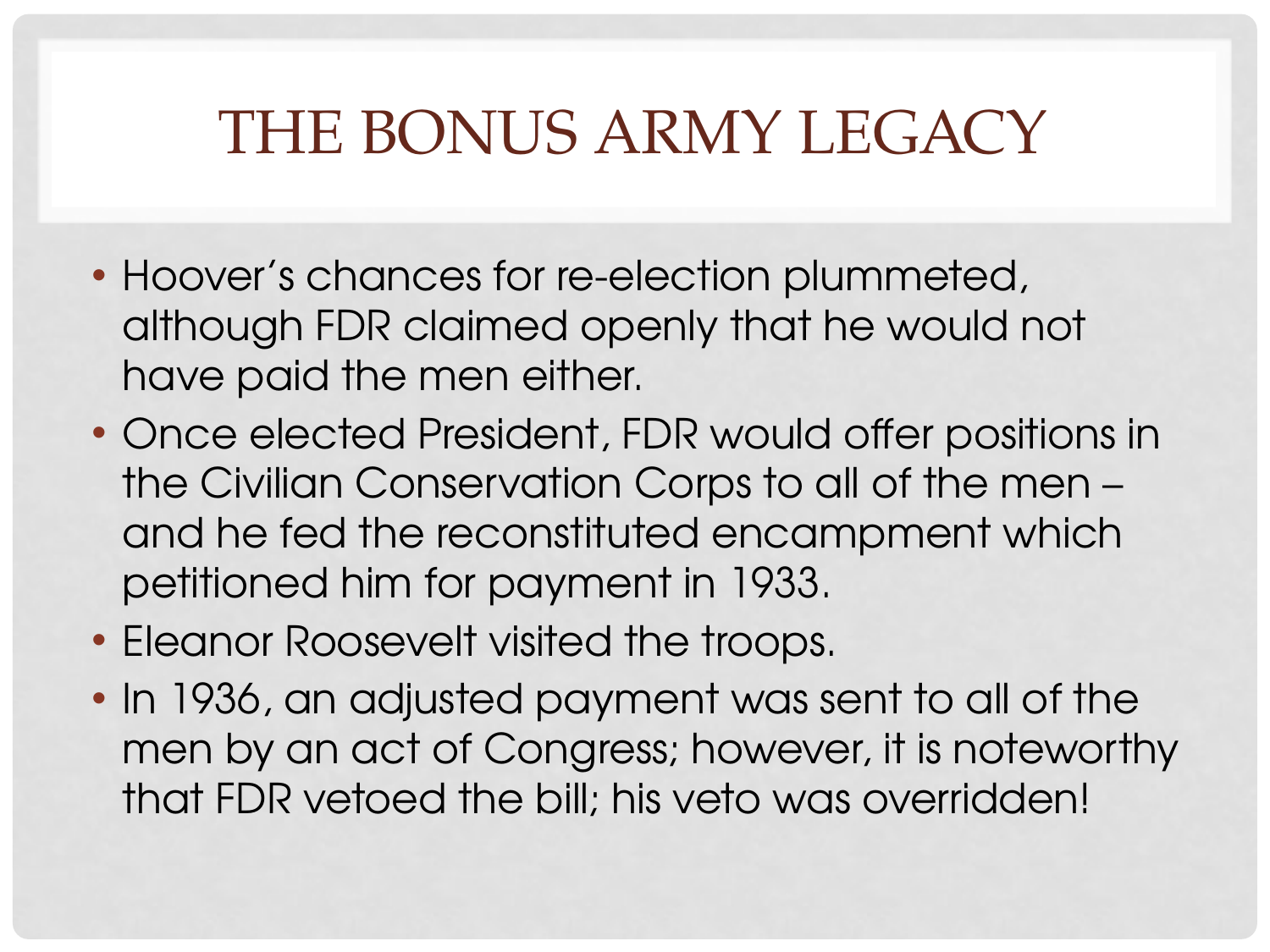

# The Bonus Army Legacy
Hoover’s chances for re-election plummeted, although FDR claimed openly that he would not have paid the men either.
Once elected President, FDR would offer positions in the Civilian Conservation Corps to all of the men – and he fed the reconstituted encampment which petitioned him for payment in 1933.
Eleanor Roosevelt visited the troops.
In 1936, an adjusted payment was sent to all of the men by an act of Congress; however, it is noteworthy that FDR vetoed the bill; his veto was overridden!